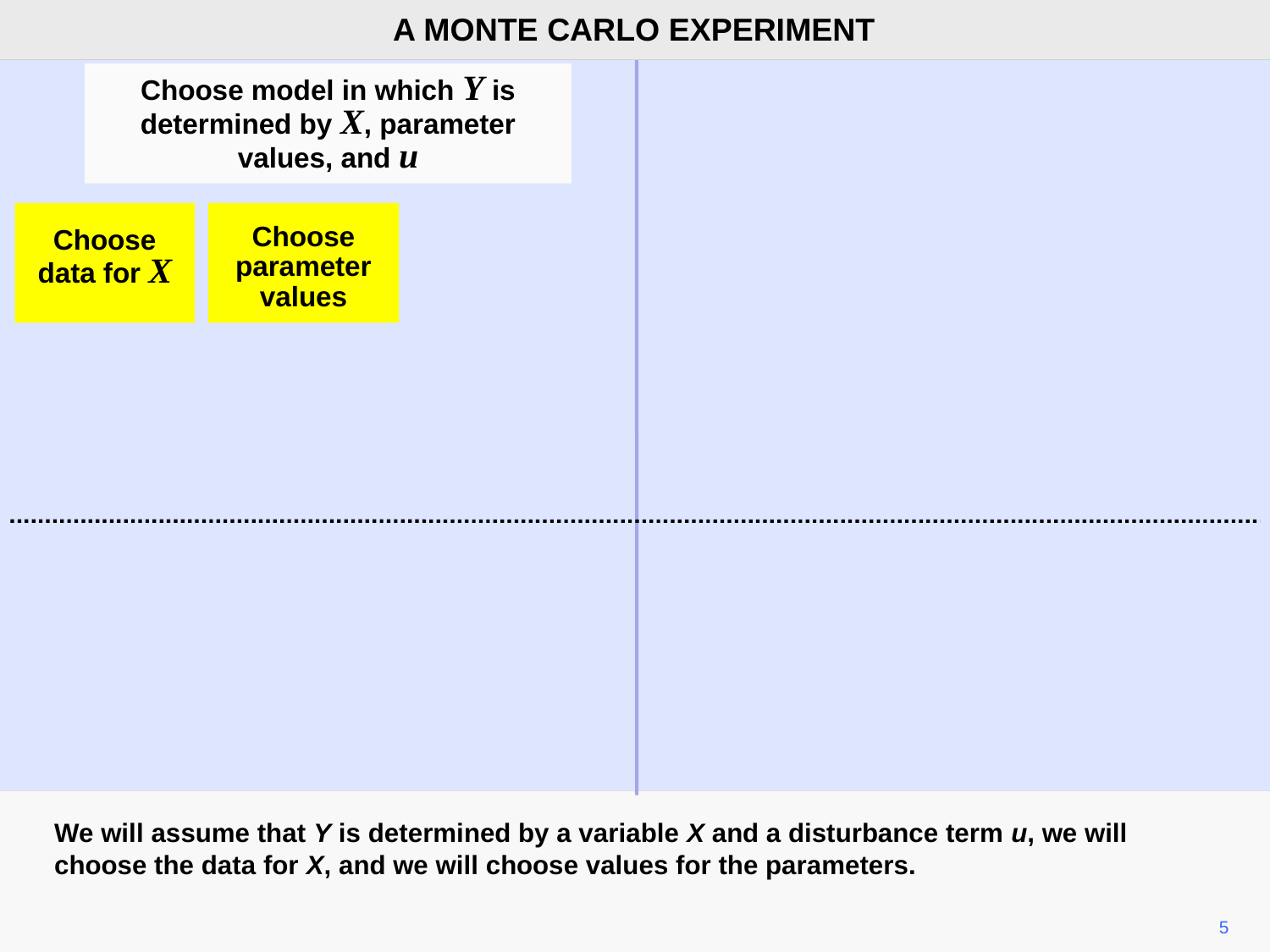

A MONTE CARLO EXPERIMENT

Choose model in which Y is determined by X, parameter values, and u

Choose
data for X

Choose
parameter
values

We will assume that Y is determined by a variable X and a disturbance term u, we will choose the data for X, and we will choose values for the parameters.
5